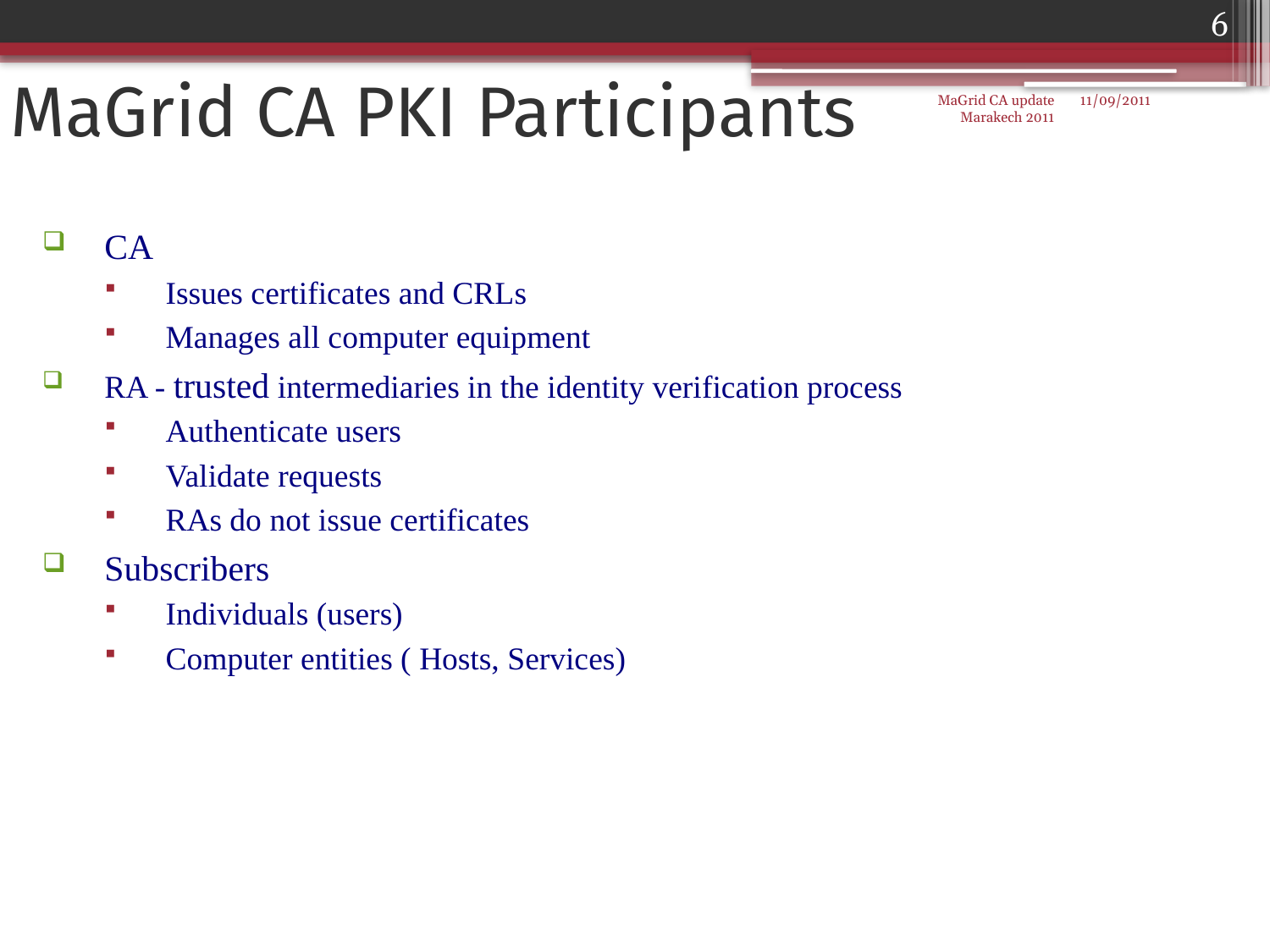

6
MaGrid CA PKI Participants
MaGrid CA update Marakech 2011
11/09/2011
CA
Issues certificates and CRLs
Manages all computer equipment
RA - trusted intermediaries in the identity verification process
Authenticate users
Validate requests
RAs do not issue certificates
Subscribers
Individuals (users)
Computer entities ( Hosts, Services)